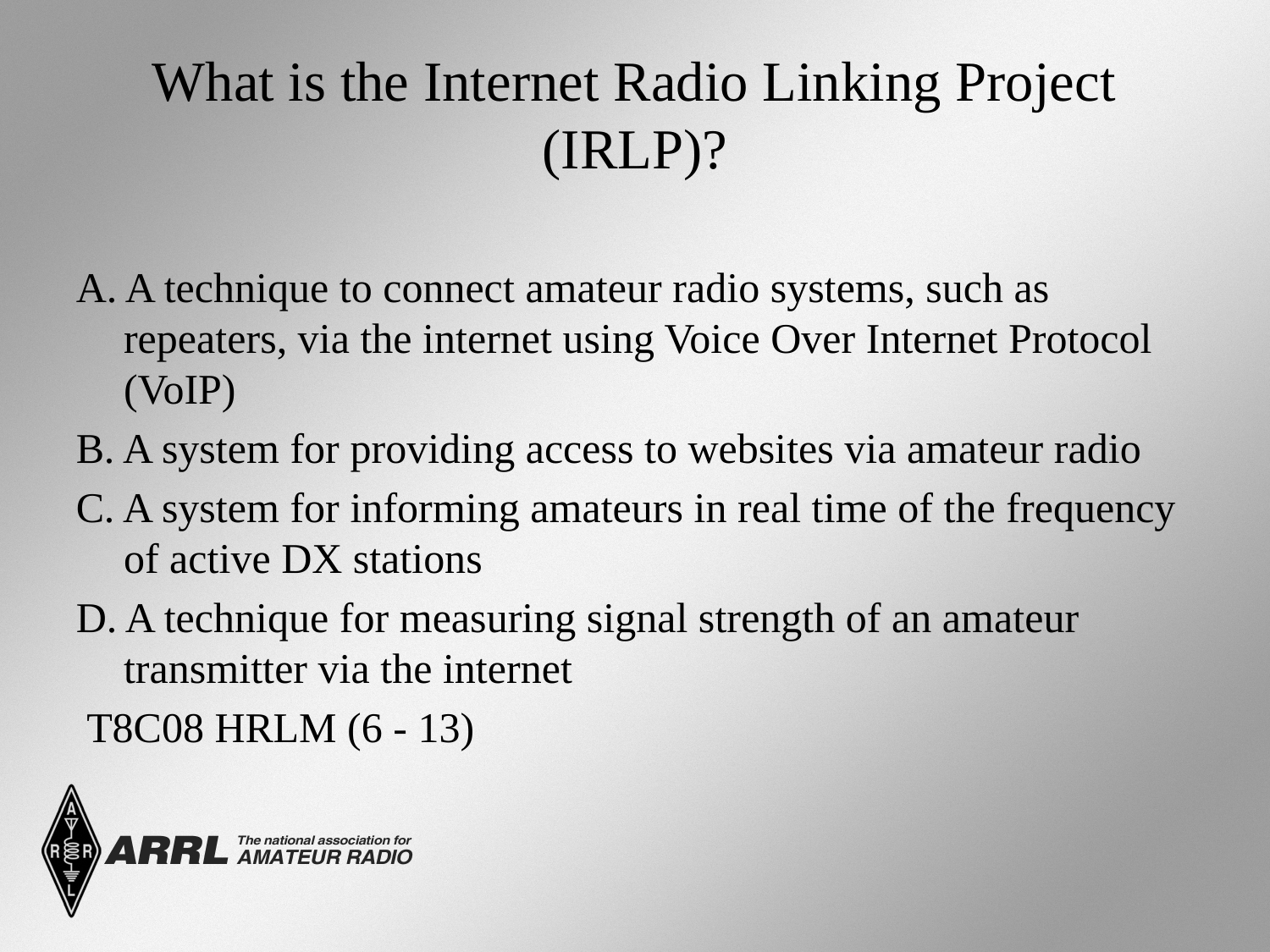

# What is the Internet Radio Linking Project (IRLP)?
A. A technique to connect amateur radio systems, such as repeaters, via the internet using Voice Over Internet Protocol (VoIP)
B. A system for providing access to websites via amateur radio
C. A system for informing amateurs in real time of the frequency of active DX stations
D. A technique for measuring signal strength of an amateur transmitter via the internet
 T8C08 HRLM (6 - 13)